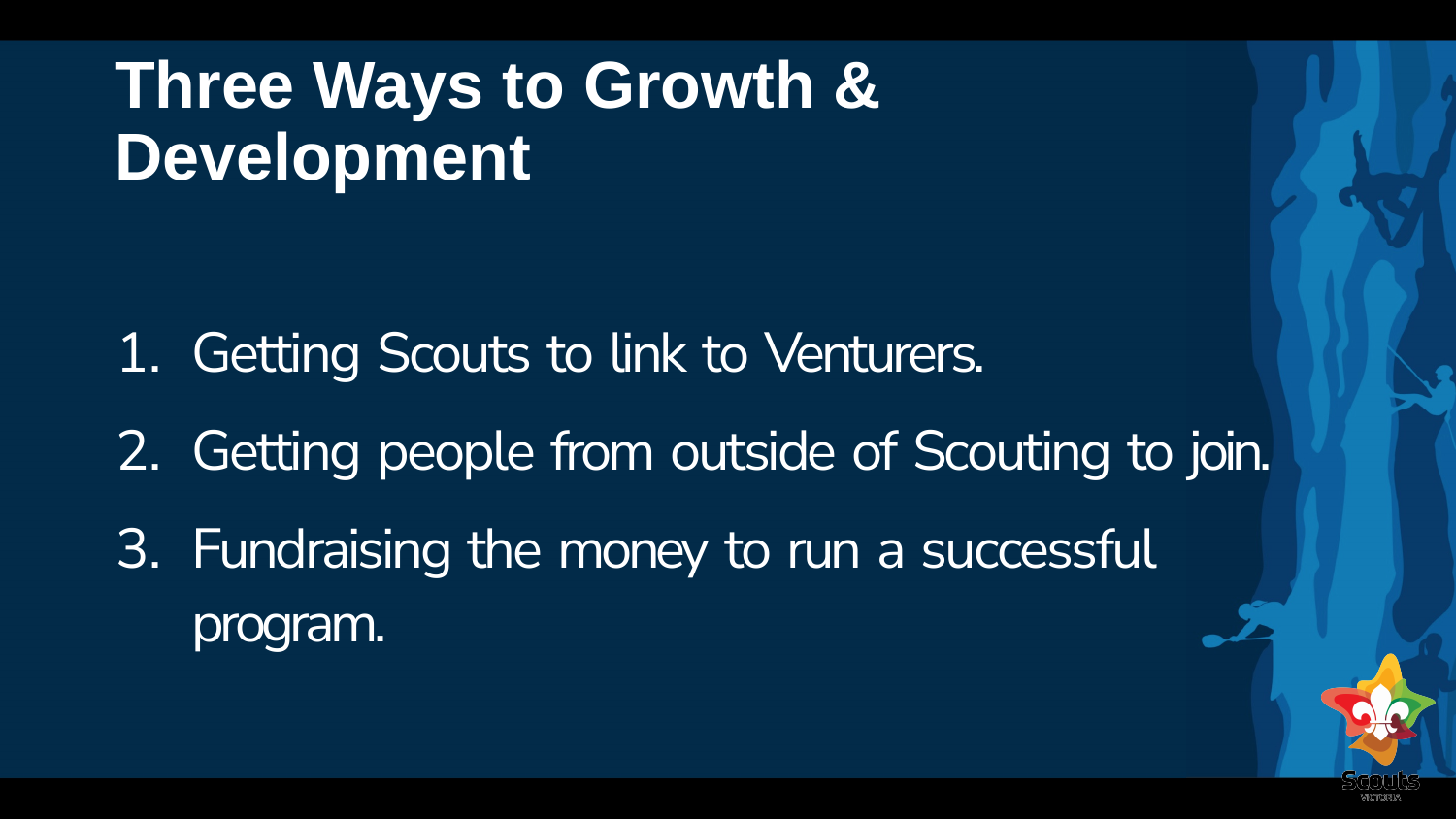

# Three Ways to Growth & Development
Getting Scouts to link to Venturers.
Getting people from outside of Scouting to join.
Fundraising the money to run a successful program.